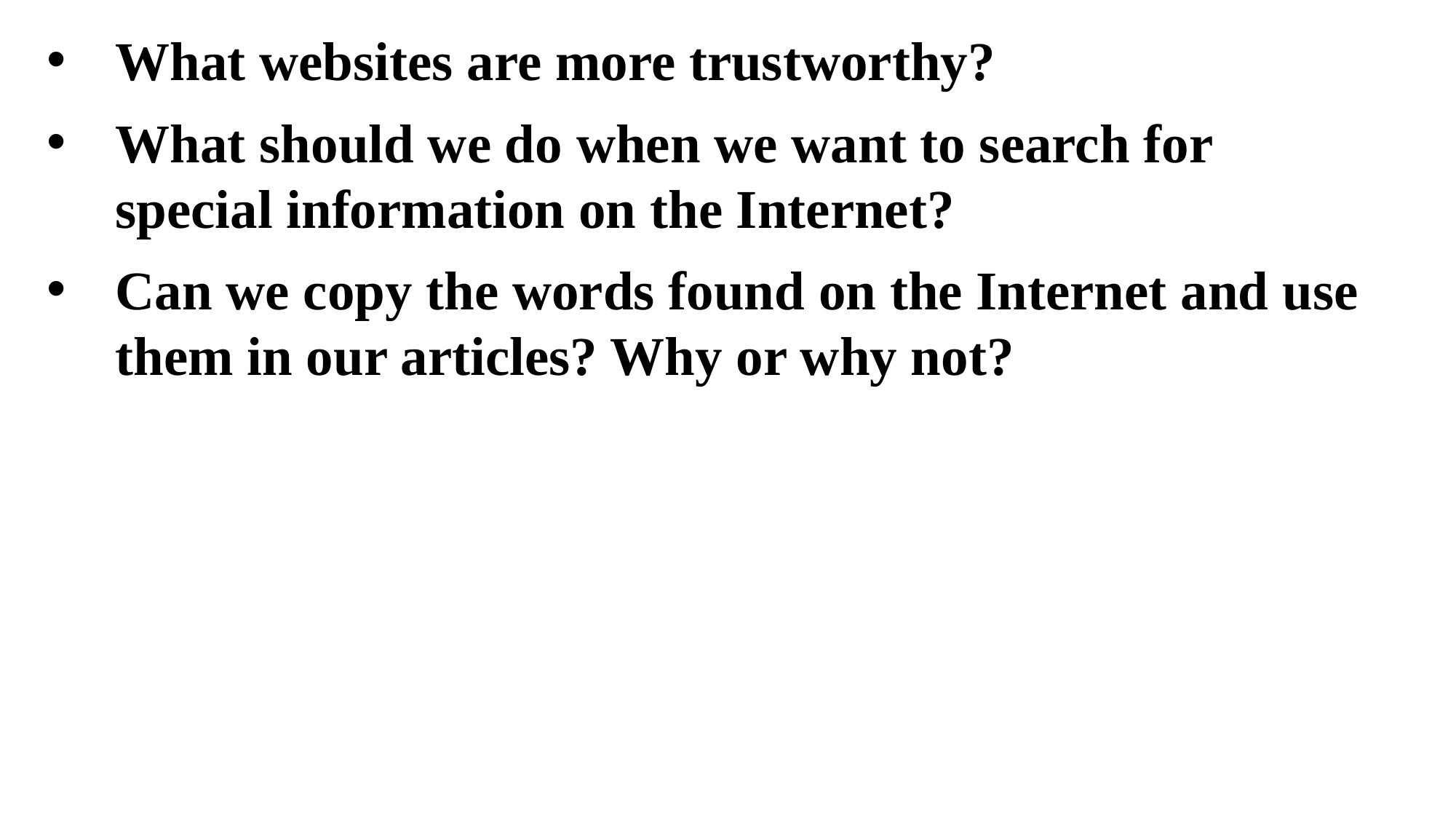

What websites are more trustworthy?
What should we do when we want to search for special information on the Internet?
Can we copy the words found on the Internet and use them in our articles? Why or why not?